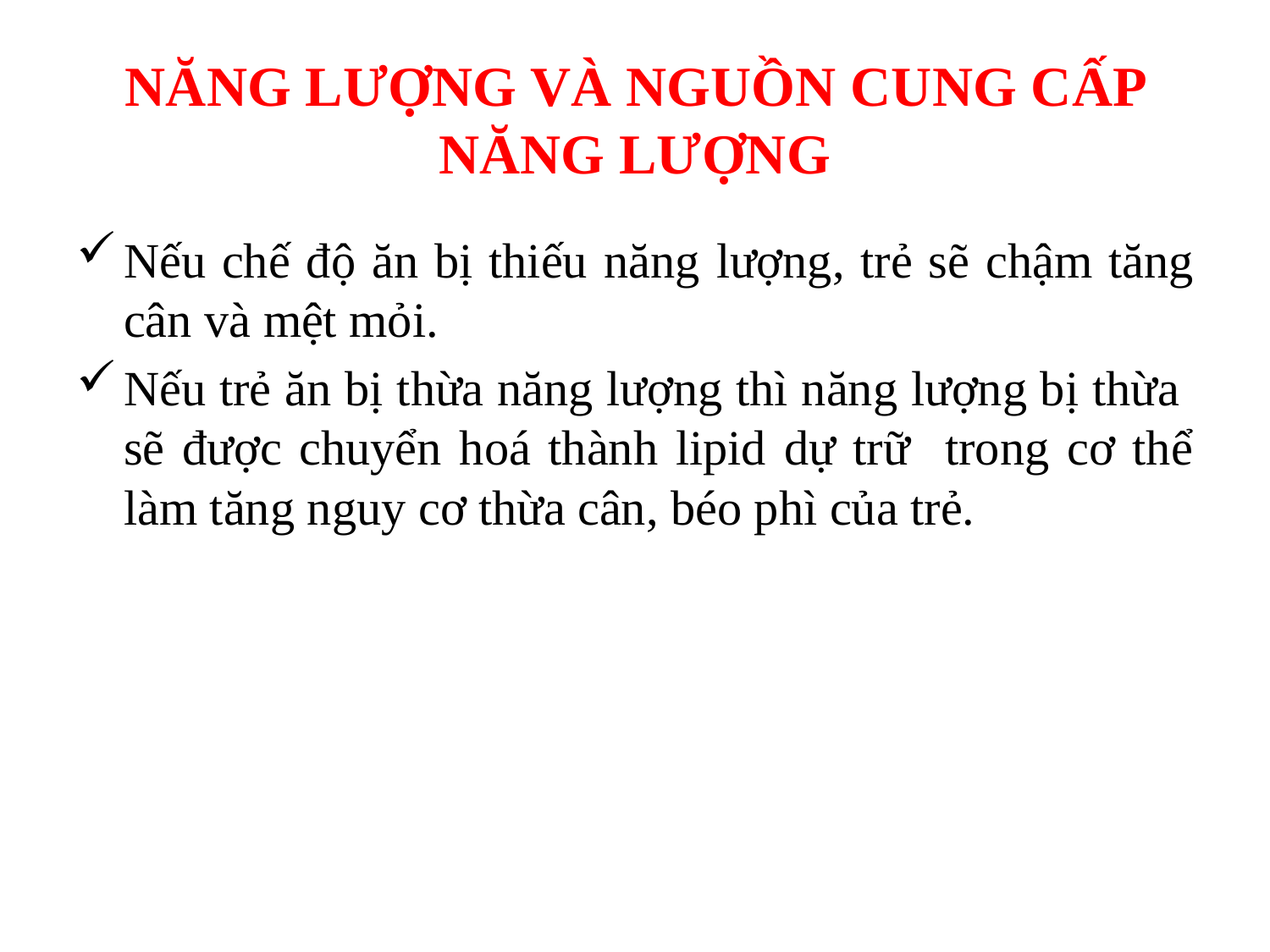

# NĂNG LƯỢNG VÀ NGUỒN CUNG CẤP NĂNG LƯỢNG
Nếu chế độ ăn bị thiếu năng lượng, trẻ sẽ chậm tăng cân và mệt mỏi.
Nếu trẻ ăn bị thừa năng lượng thì năng lượng bị thừa  sẽ được chuyển hoá thành lipid dự trữ  trong cơ thể làm tăng nguy cơ thừa cân, béo phì của trẻ.